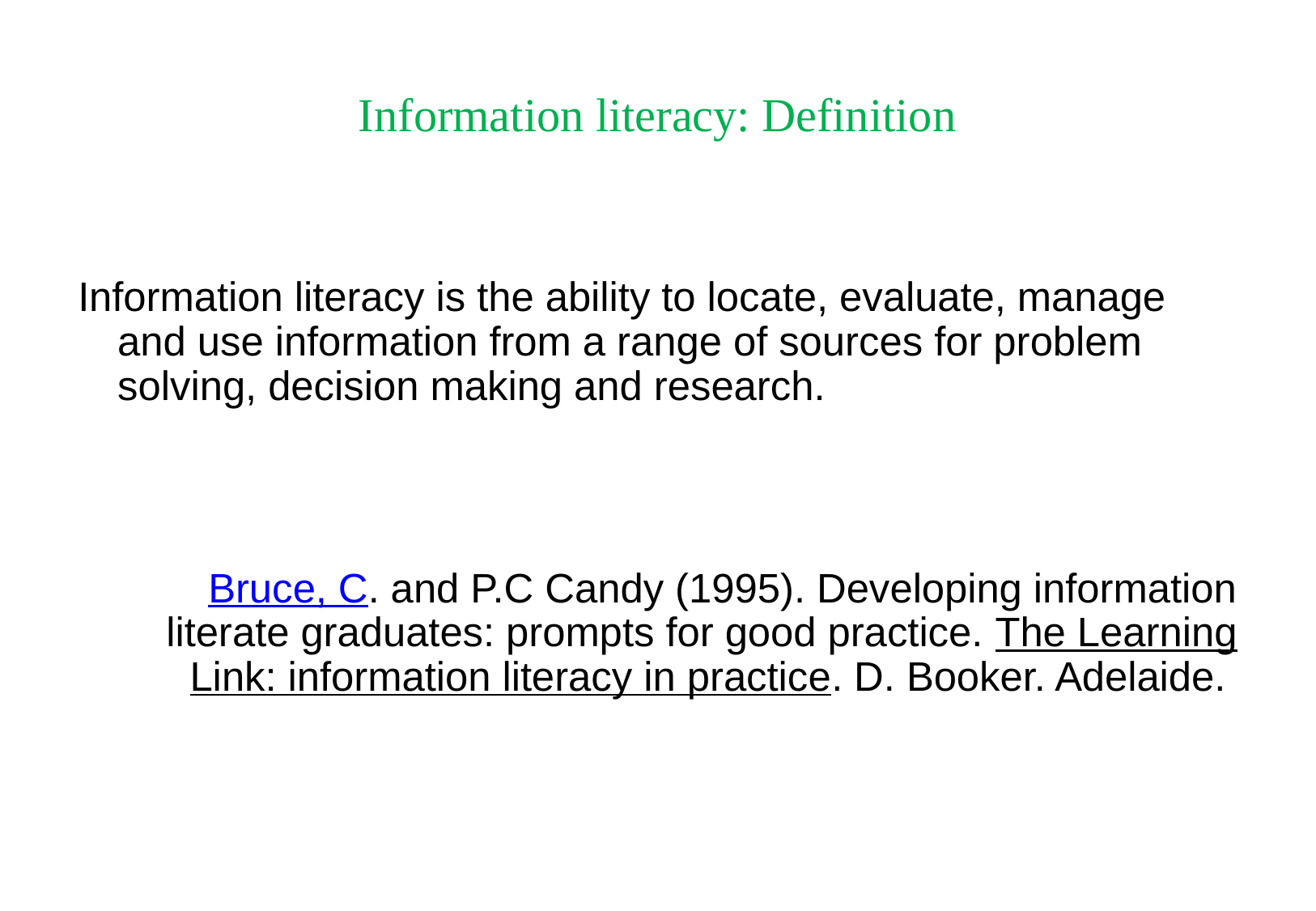

# Information literacy: Definition

Information literacy is the ability to locate, evaluate, manage and use information from a range of sources for problem solving, decision making and research.

Bruce, C. and P.C Candy (1995). Developing information literate graduates: prompts for good practice. The Learning Link: information literacy in practice. D. Booker. Adelaide.